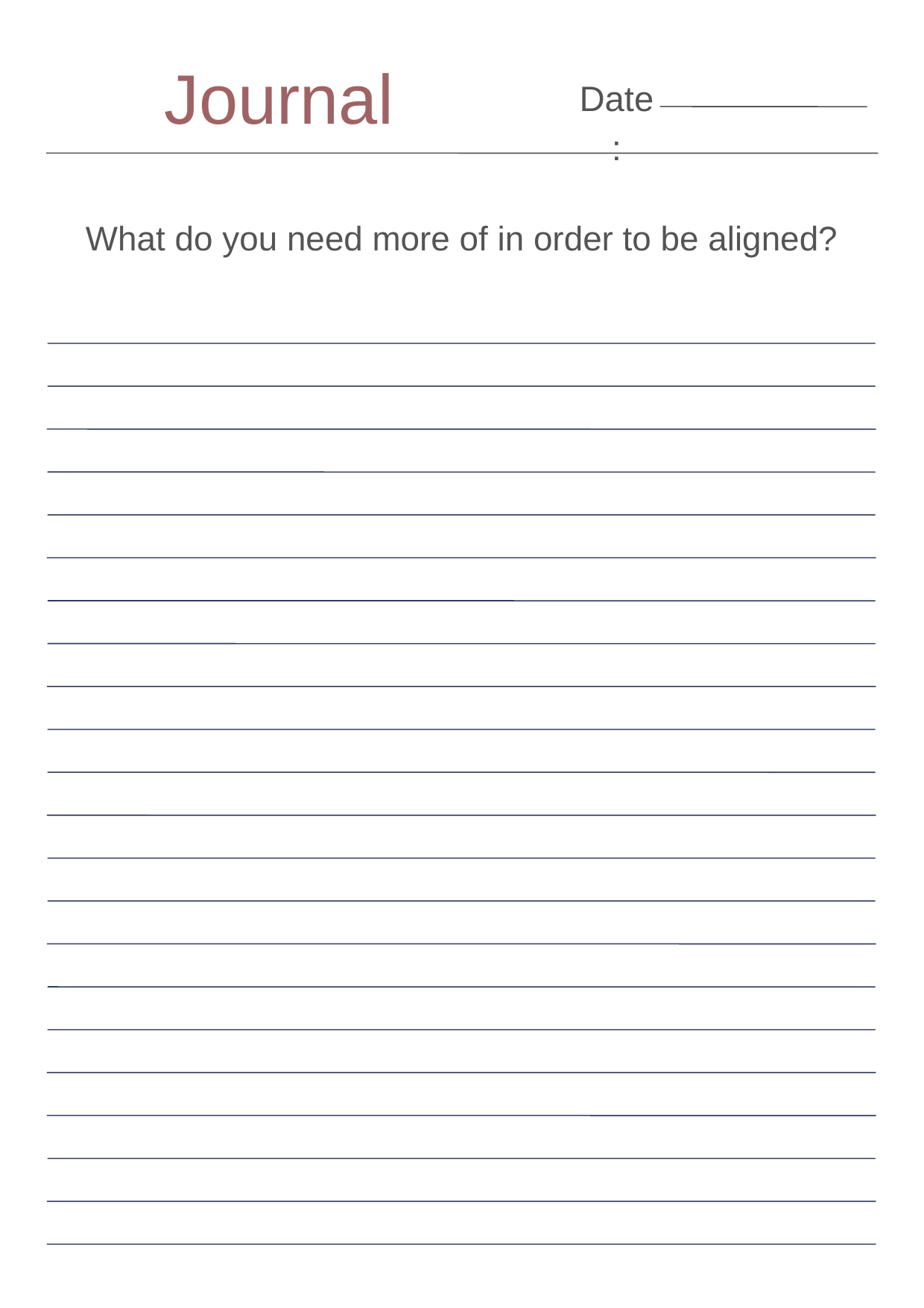

Journal
Date:

What do you need more of in order to be aligned?